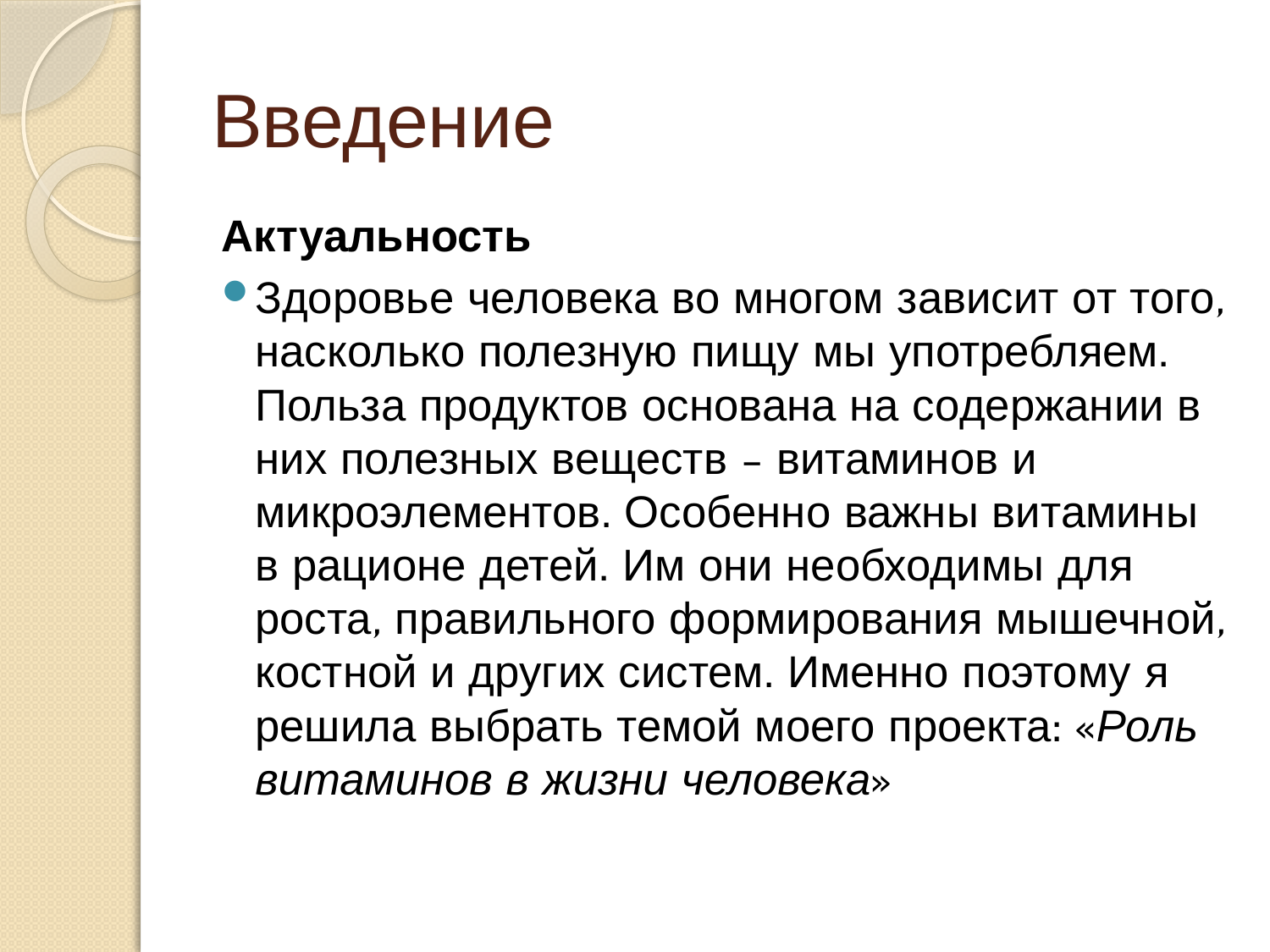

# Введение
Актуальность
Здоровье человека во многом зависит от того, насколько полезную пищу мы употребляем. Польза продуктов основана на содержании в них полезных веществ – витаминов и микроэлементов. Особенно важны витамины в рационе детей. Им они необходимы для роста, правильного формирования мышечной, костной и других систем. Именно поэтому я решила выбрать темой моего проекта: «Роль витаминов в жизни человека»